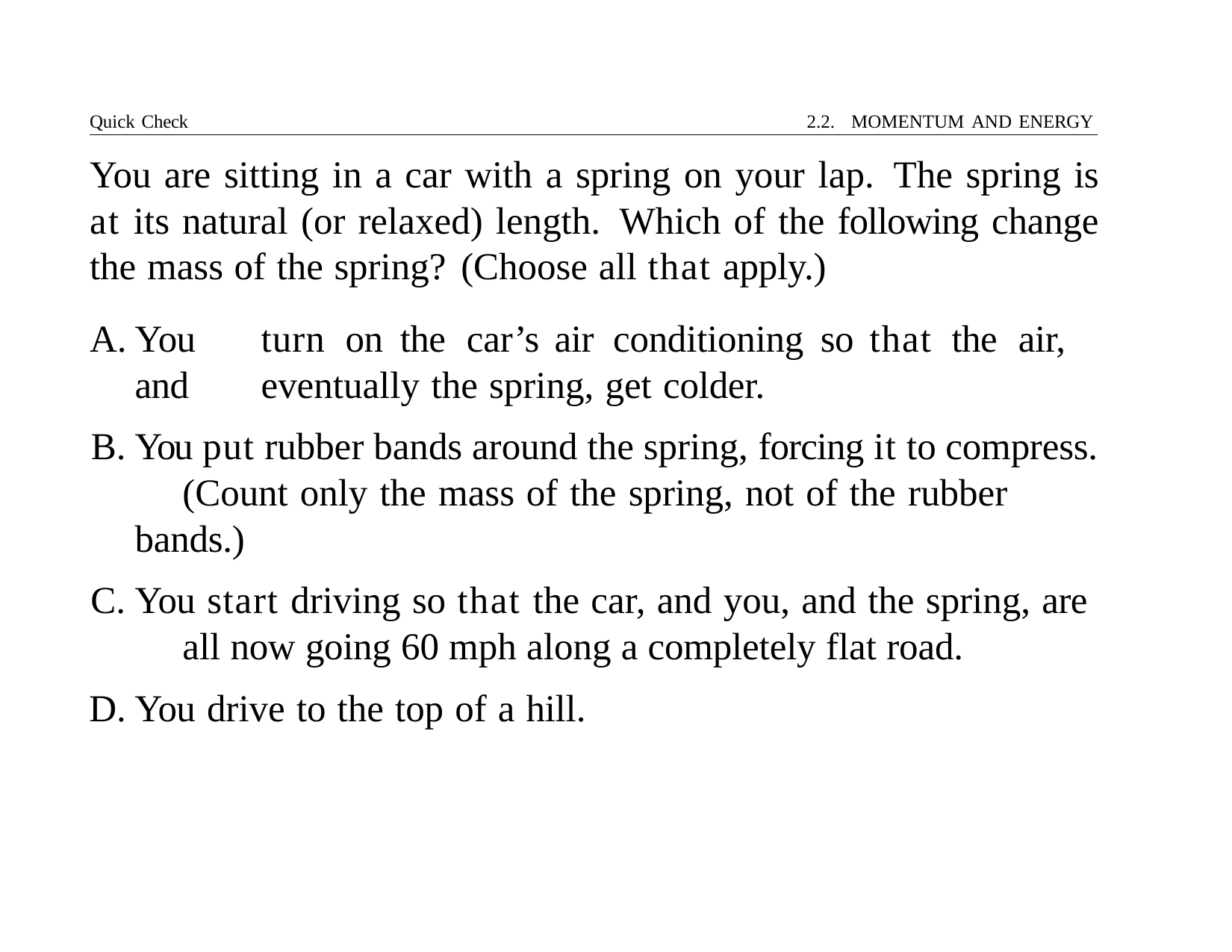

Quick Check	2.2.  MOMENTUM AND ENERGY

# You are sitting in a car with a spring on your lap. The spring is at its natural (or relaxed) length. Which of the following change the mass of the spring? (Choose all that apply.)
You	turn	on	the	car’s	air	conditioning	so	that	the	air,	and 	eventually the spring, get colder.
You put rubber bands around the spring, forcing it to compress. 	(Count only the mass of the spring, not of the rubber bands.)
You start driving so that the car, and you, and the spring, are 	all now going 60 mph along a completely flat road.
You drive to the top of a hill.